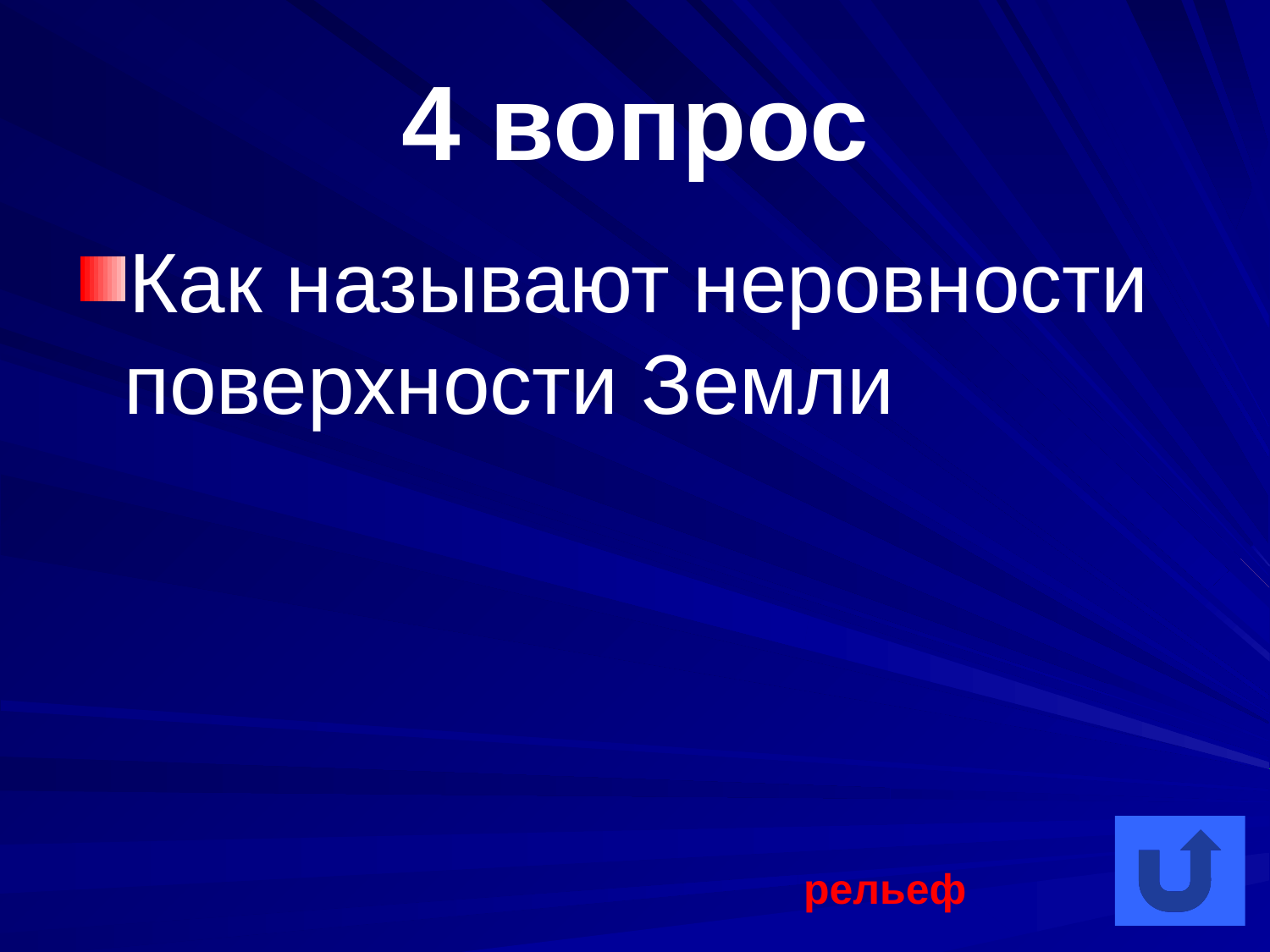

# 4 вопрос
Как называют неровности поверхности Земли

рельеф